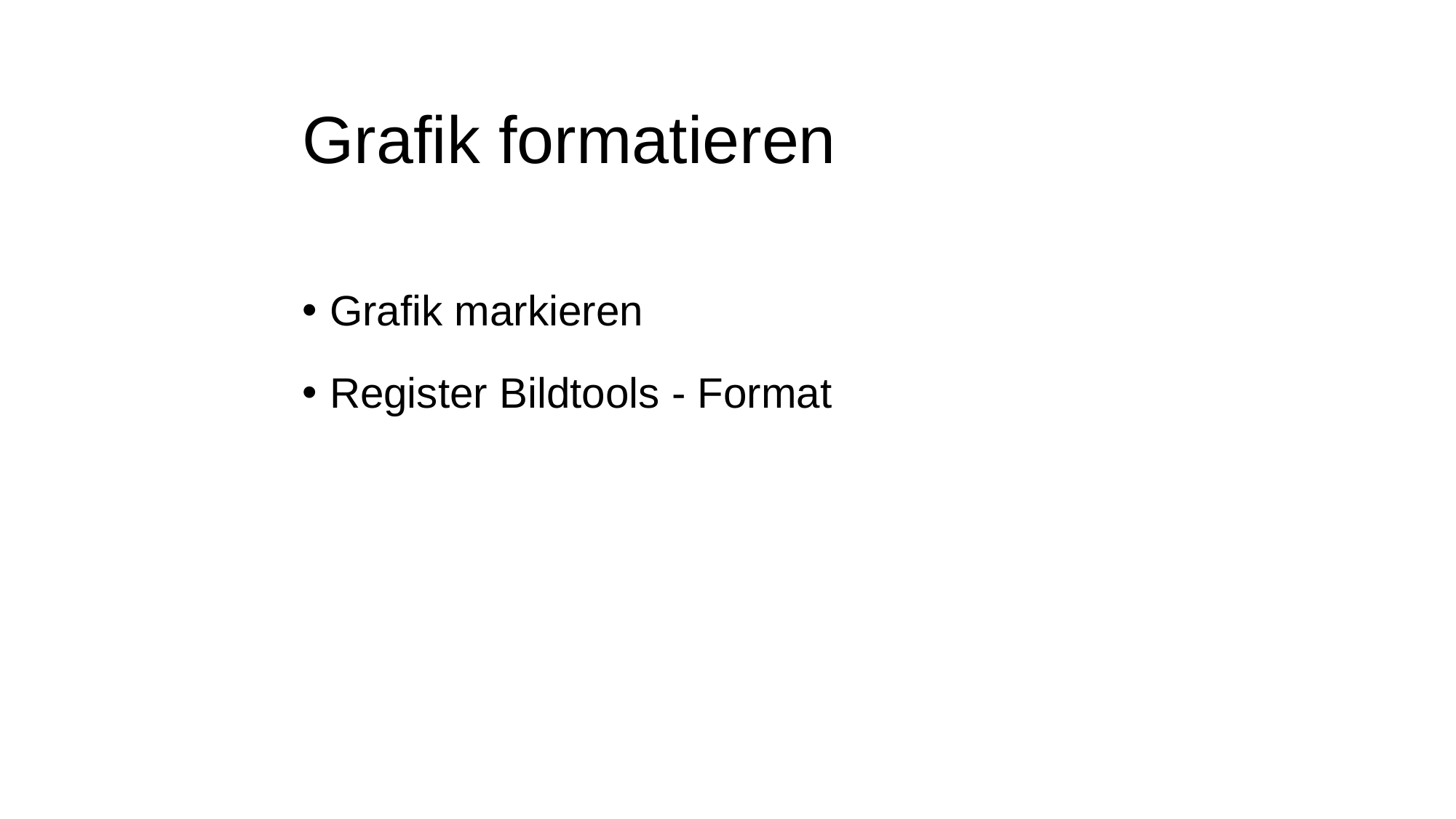

# Grafik formatieren
Grafik markieren
Register Bildtools - Format